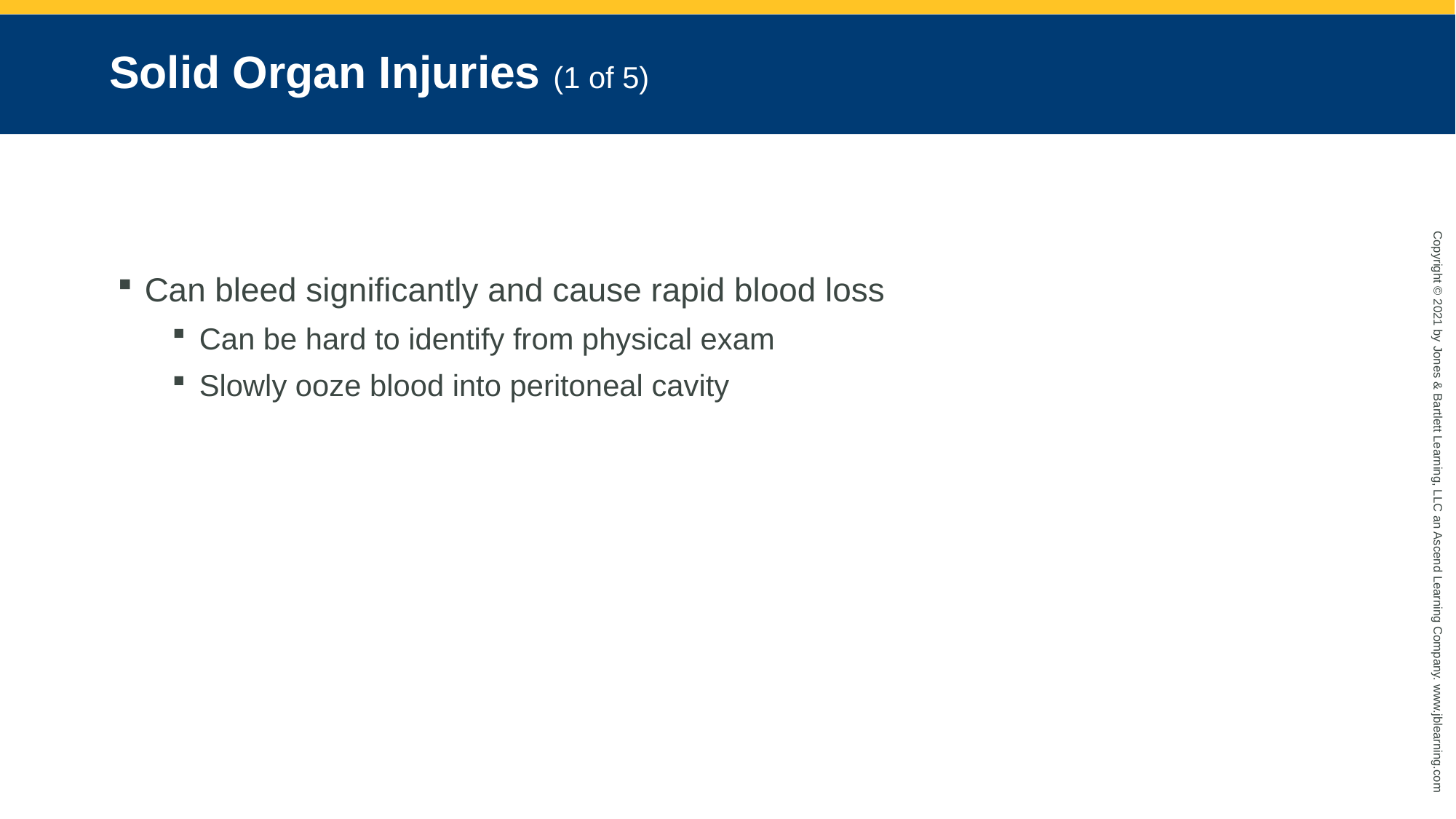

# Solid Organ Injuries (1 of 5)
Can bleed significantly and cause rapid blood loss
Can be hard to identify from physical exam
Slowly ooze blood into peritoneal cavity